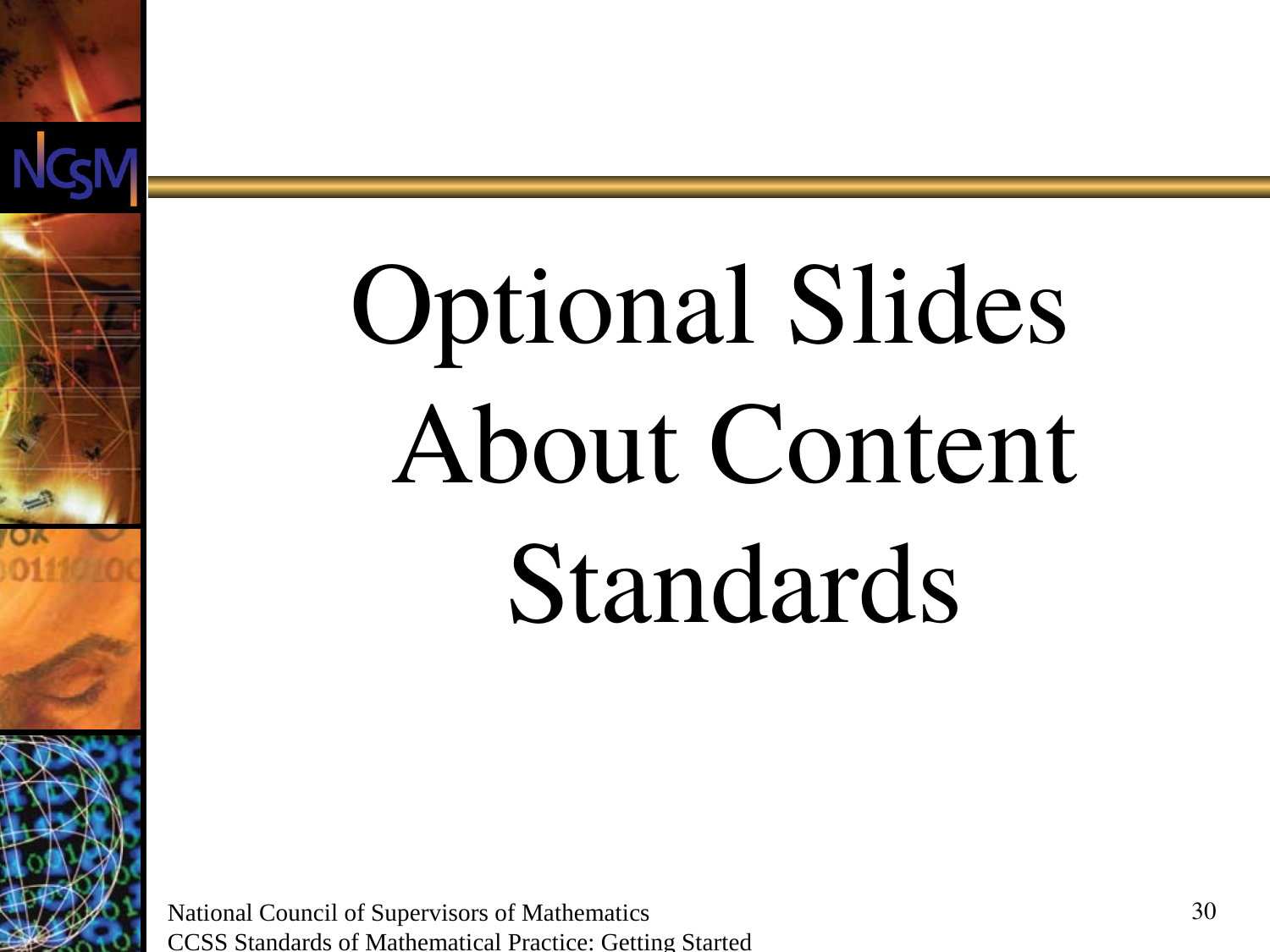

#
Optional Slides About Content Standards
30